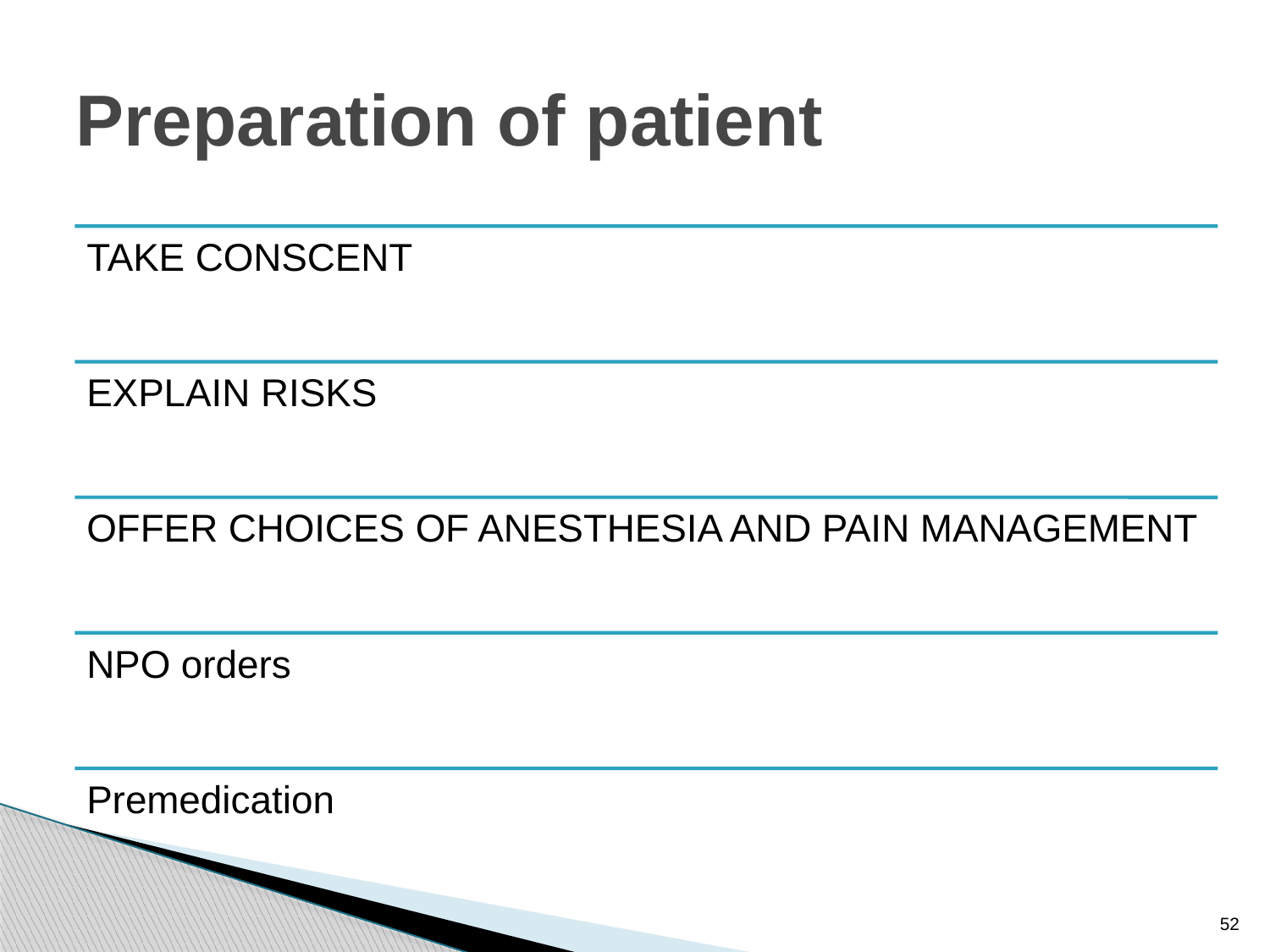

# Preparation of patient
TAKE CONSCENT
EXPLAIN RISKS
OFFER CHOICES OF ANESTHESIA AND PAIN MANAGEMENT
NPO orders
Premedication
52